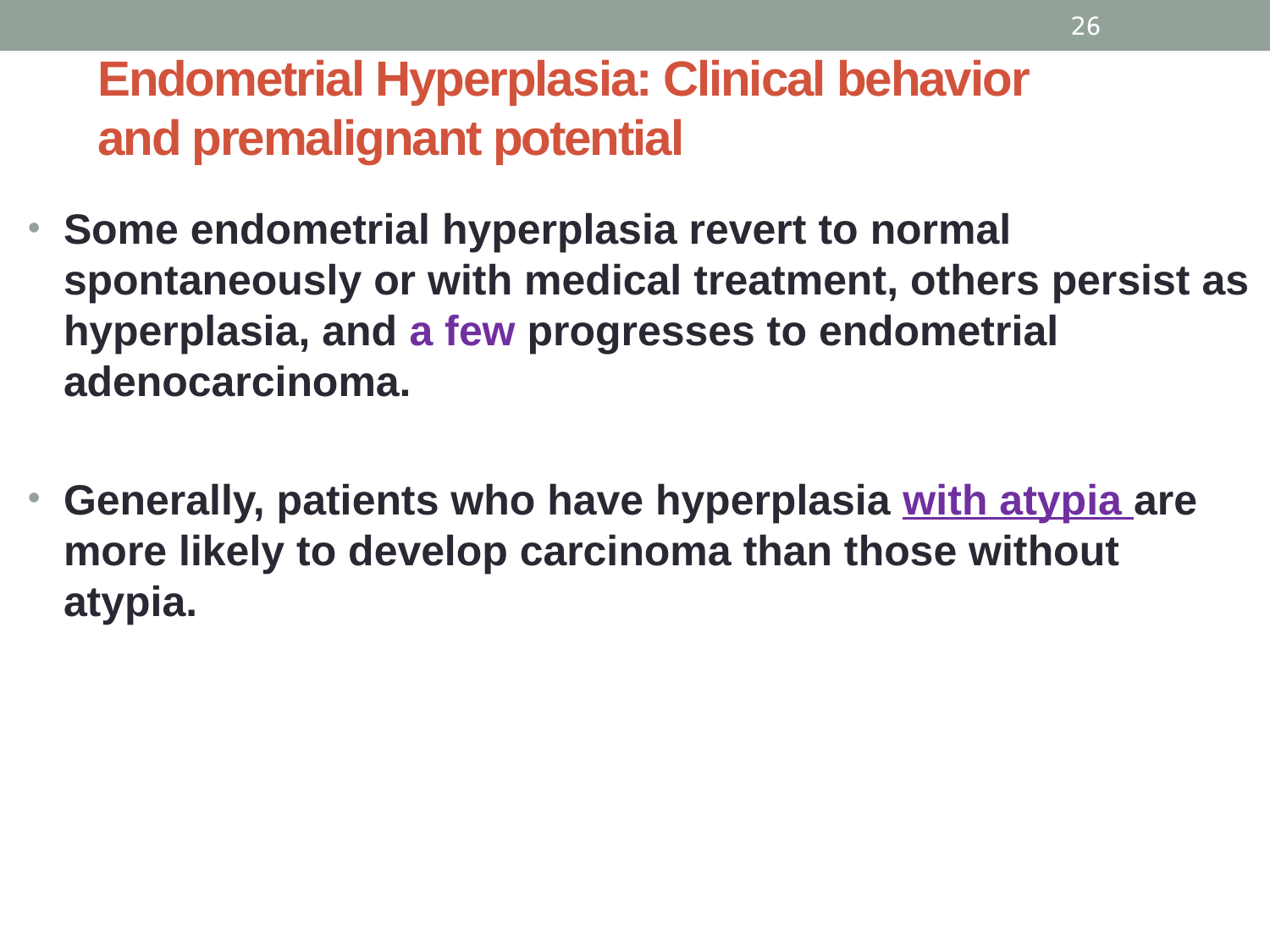

26
# Endometrial Hyperplasia: Clinical behavior    and premalignant potential

Some endometrial hyperplasia revert to normal spontaneously or with medical treatment, others persist as hyperplasia, and a few progresses to endometrial adenocarcinoma.

Generally, patients who have hyperplasia with atypia are more likely to develop carcinoma than those without atypia.